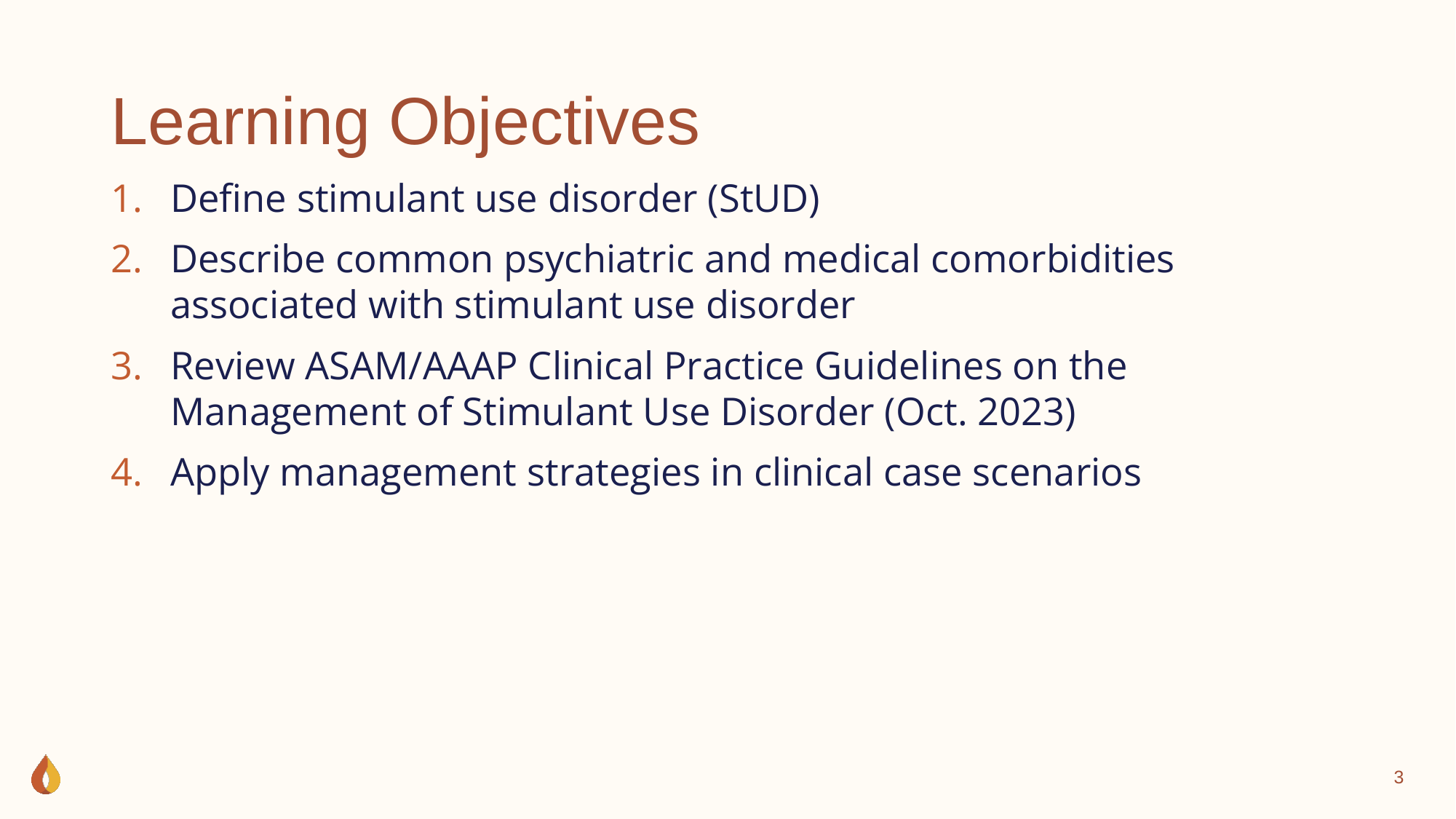

# Learning Objectives
Define stimulant use disorder (StUD)
Describe common psychiatric and medical comorbidities associated with stimulant use disorder
Review ASAM/AAAP Clinical Practice Guidelines on the Management of Stimulant Use Disorder (Oct. 2023)
Apply management strategies in clinical case scenarios

3